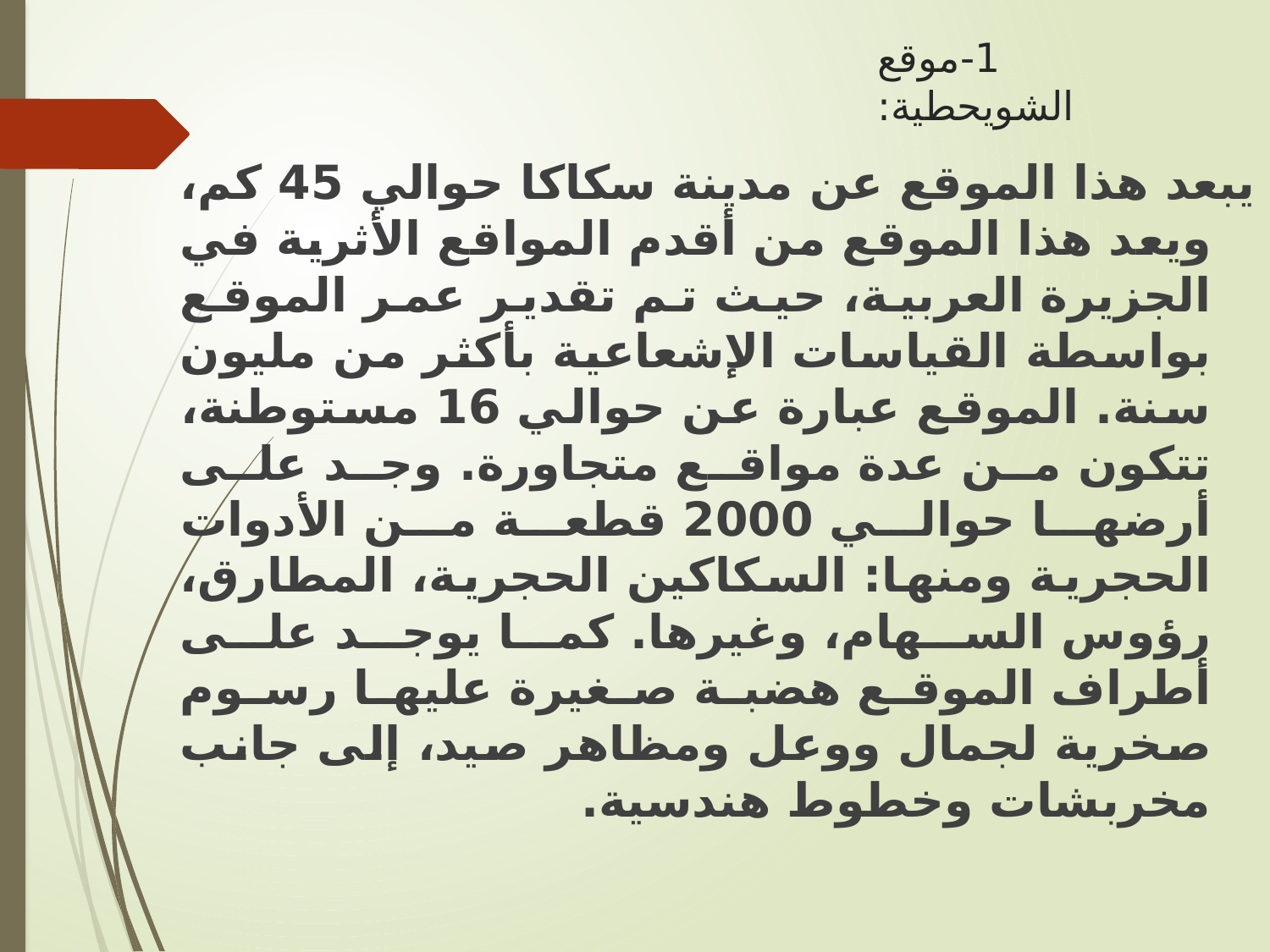

# 1-موقع الشويحطية:
	يبعد هذا الموقع عن مدينة سكاكا حوالي 45 كم، ويعد هذا الموقع من أقدم المواقع الأثرية في الجزيرة العربية، حيث تم تقدير عمر الموقع بواسطة القياسات الإشعاعية بأكثر من مليون سنة. الموقع عبارة عن حوالي 16 مستوطنة، تتكون من عدة مواقع متجاورة. وجد على أرضها حوالي 2000 قطعة من الأدوات الحجرية ومنها: السكاكين الحجرية، المطارق، رؤوس السهام، وغيرها. كما يوجد على أطراف الموقع هضبة صغيرة عليها رسوم صخرية لجمال ووعل ومظاهر صيد، إلى جانب مخربشات وخطوط هندسية.